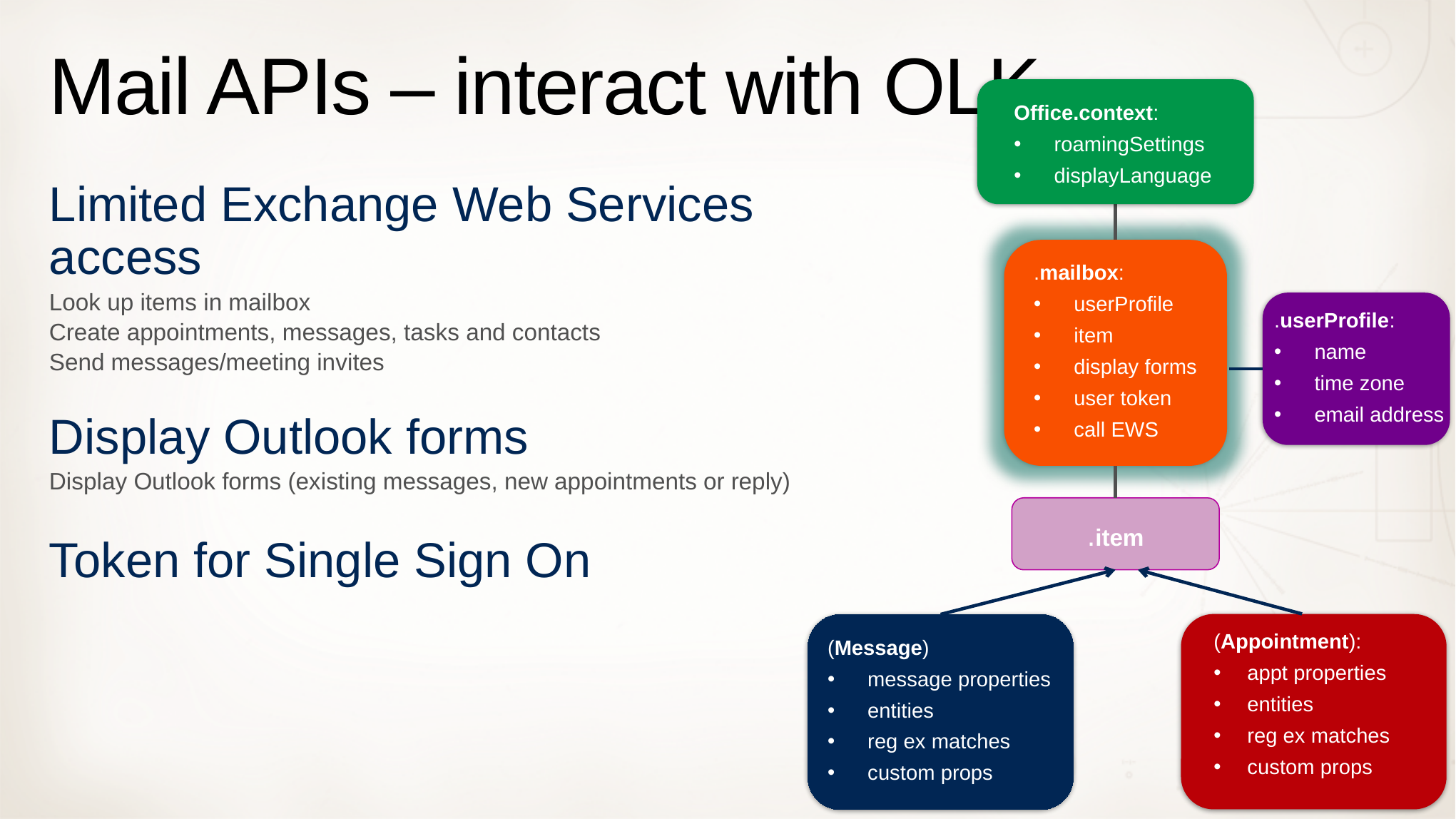

# Mail APIs – interact with OLK

Office.context:
roamingSettings
displayLanguage
Limited Exchange Web Services access
Look up items in mailbox
Create appointments, messages, tasks and contacts
Send messages/meeting invites
Display Outlook forms
Display Outlook forms (existing messages, new appointments or reply)

Token for Single Sign On

.mailbox:
userProfile
item
display forms
user token
call EWS
.userProfile:
name
time zone
email address

.item
(Appointment):
appt properties
entities
reg ex matches
custom props

(Message)
message properties
entities
reg ex matches
custom props